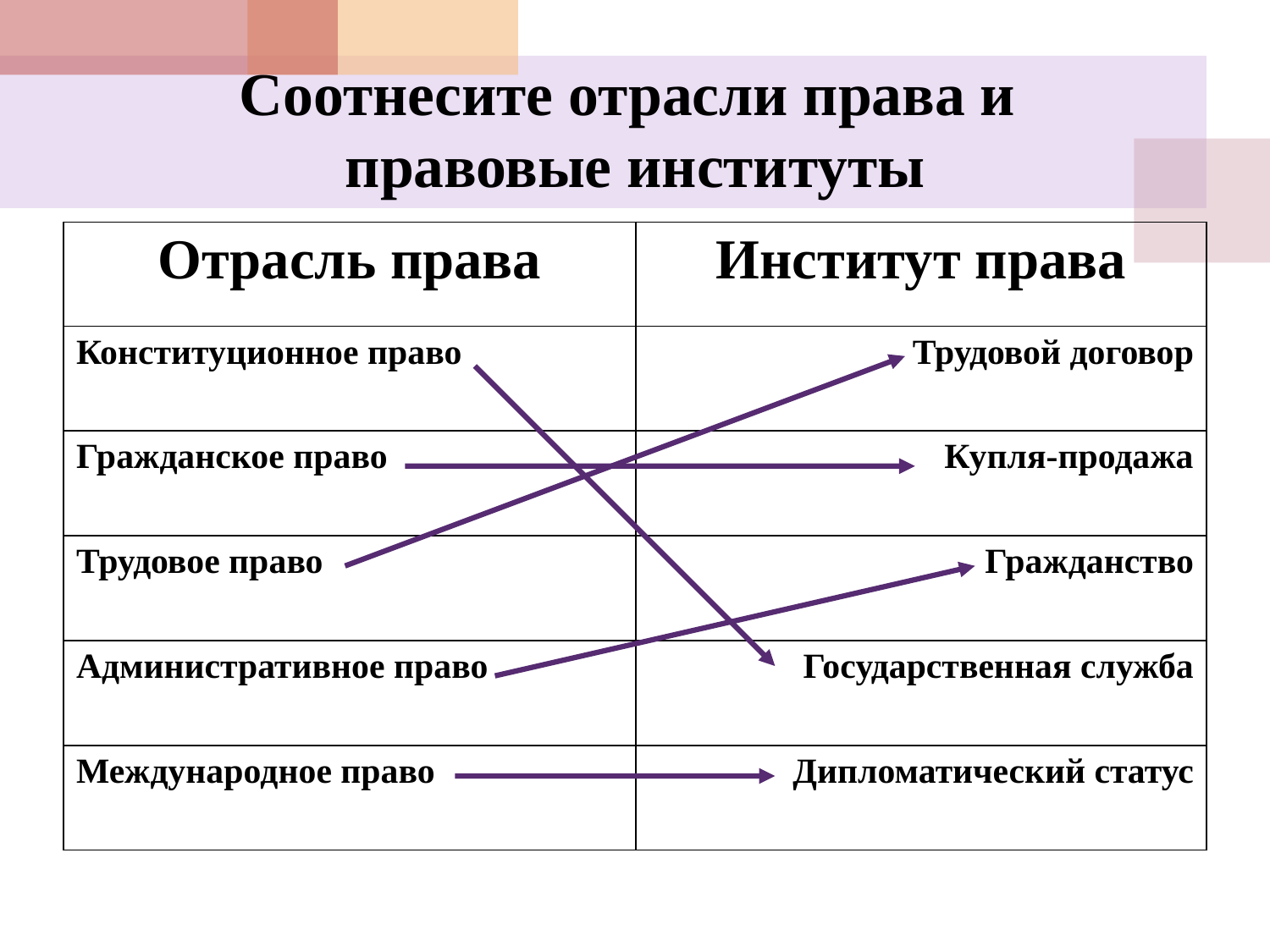

# Соотнесите отрасли права и правовые институты
| Отрасль права | Институт права |
| --- | --- |
| Конституционное право | Трудовой договор |
| Гражданское право | Купля-продажа |
| Трудовое право | Гражданство |
| Административное право | Государственная служба |
| Международное право | Дипломатический статус |